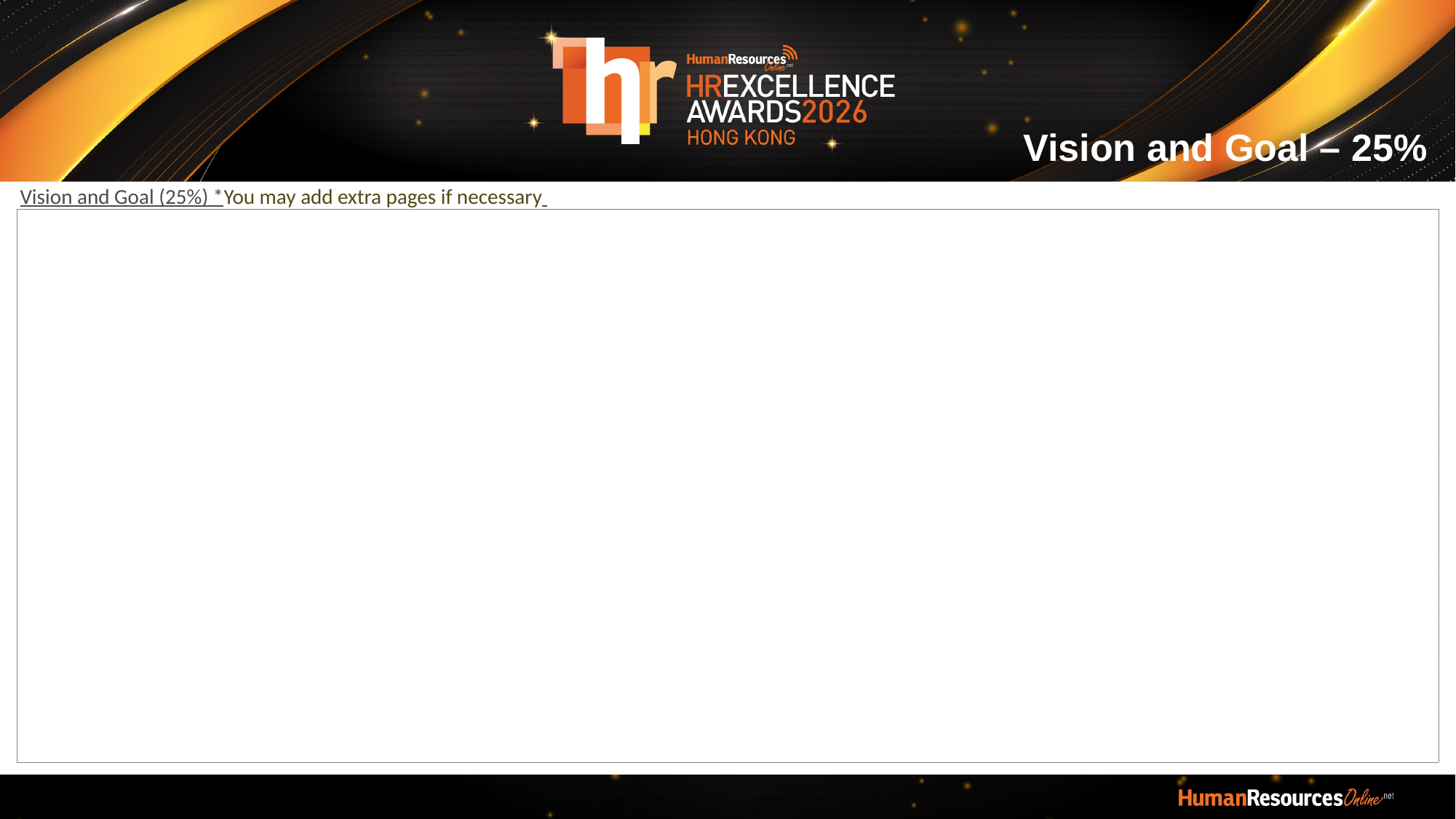

Vision and Goal – 25%
Vision and Goal (25%) *You may add extra pages if necessary
|  |
| --- |